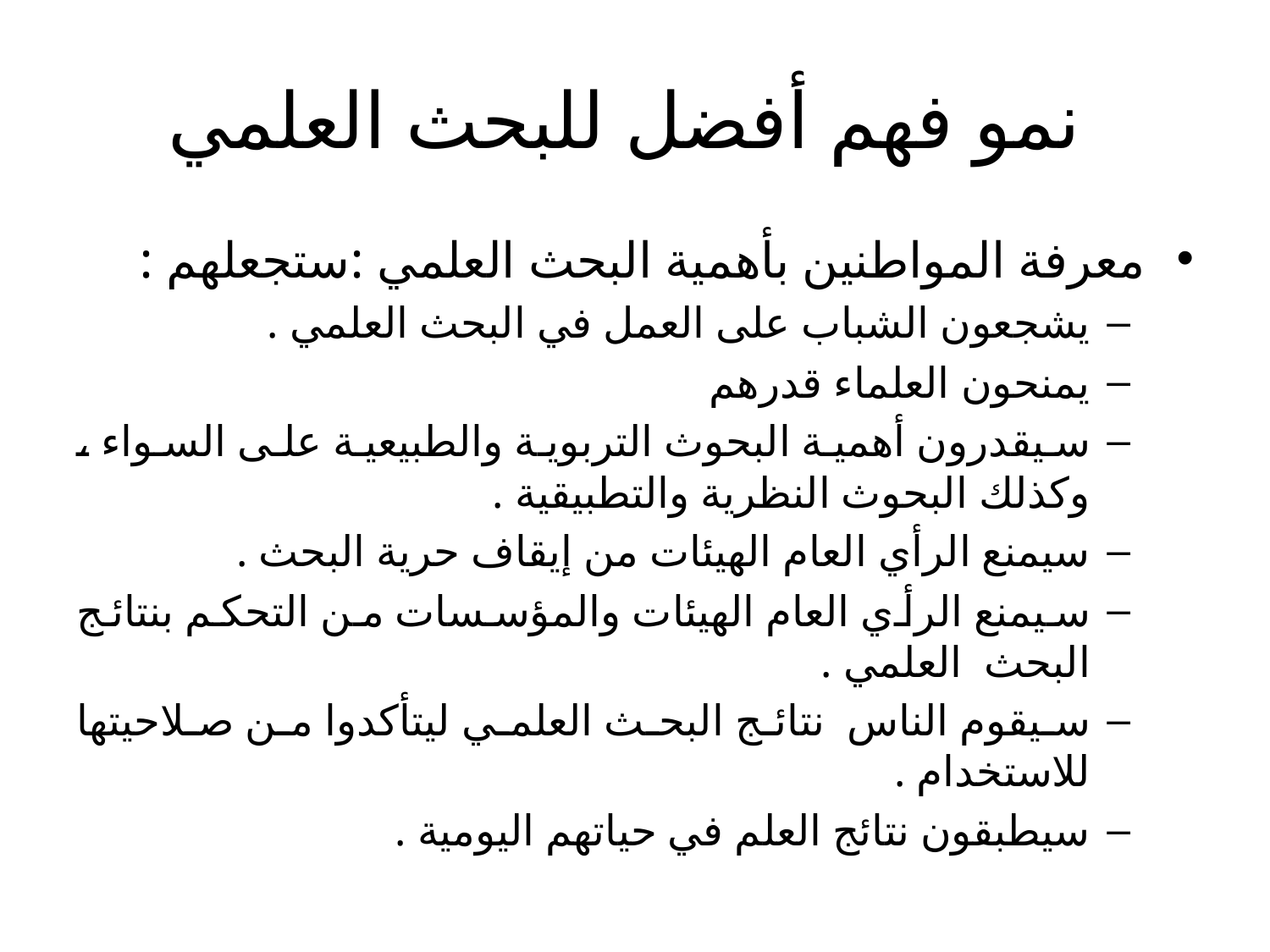

# نمو فهم أفضل للبحث العلمي
معرفة المواطنين بأهمية البحث العلمي :ستجعلهم :
يشجعون الشباب على العمل في البحث العلمي .
يمنحون العلماء قدرهم
سيقدرون أهمية البحوث التربوية والطبيعية على السواء ، وكذلك البحوث النظرية والتطبيقية .
سيمنع الرأي العام الهيئات من إيقاف حرية البحث .
سيمنع الرأي العام الهيئات والمؤسسات من التحكم بنتائج البحث  العلمي .
سيقوم الناس  نتائج البحث العلمي ليتأكدوا من صلاحيتها للاستخدام .
سيطبقون نتائج العلم في حياتهم اليومية .